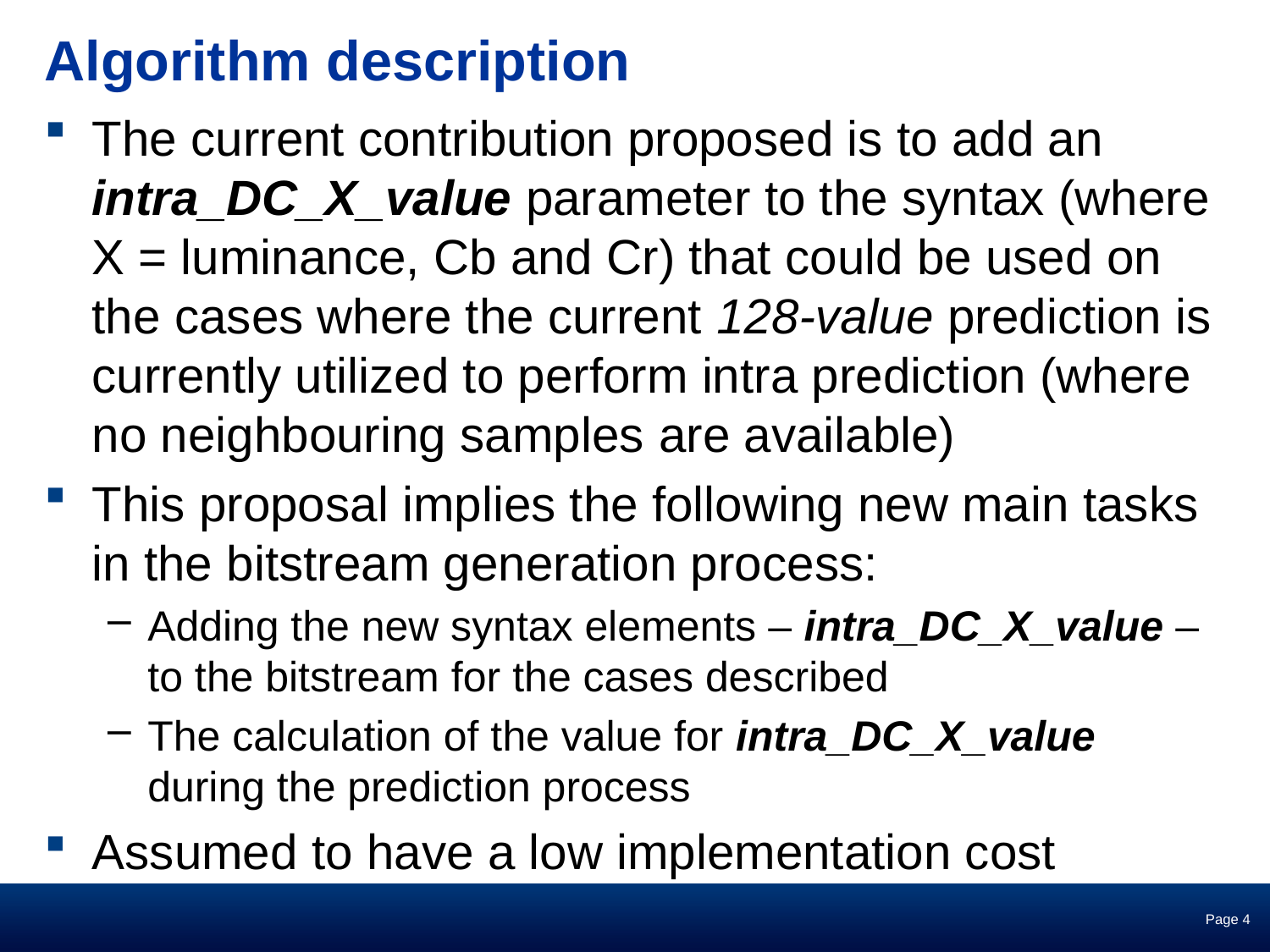

# Algorithm description
The current contribution proposed is to add an intra_DC_X_value parameter to the syntax (where X = luminance, Cb and Cr) that could be used on the cases where the current 128-value prediction is currently utilized to perform intra prediction (where no neighbouring samples are available)
This proposal implies the following new main tasks in the bitstream generation process:
Adding the new syntax elements – intra_DC_X_value – to the bitstream for the cases described
The calculation of the value for intra_DC_X_value during the prediction process
Assumed to have a low implementation cost